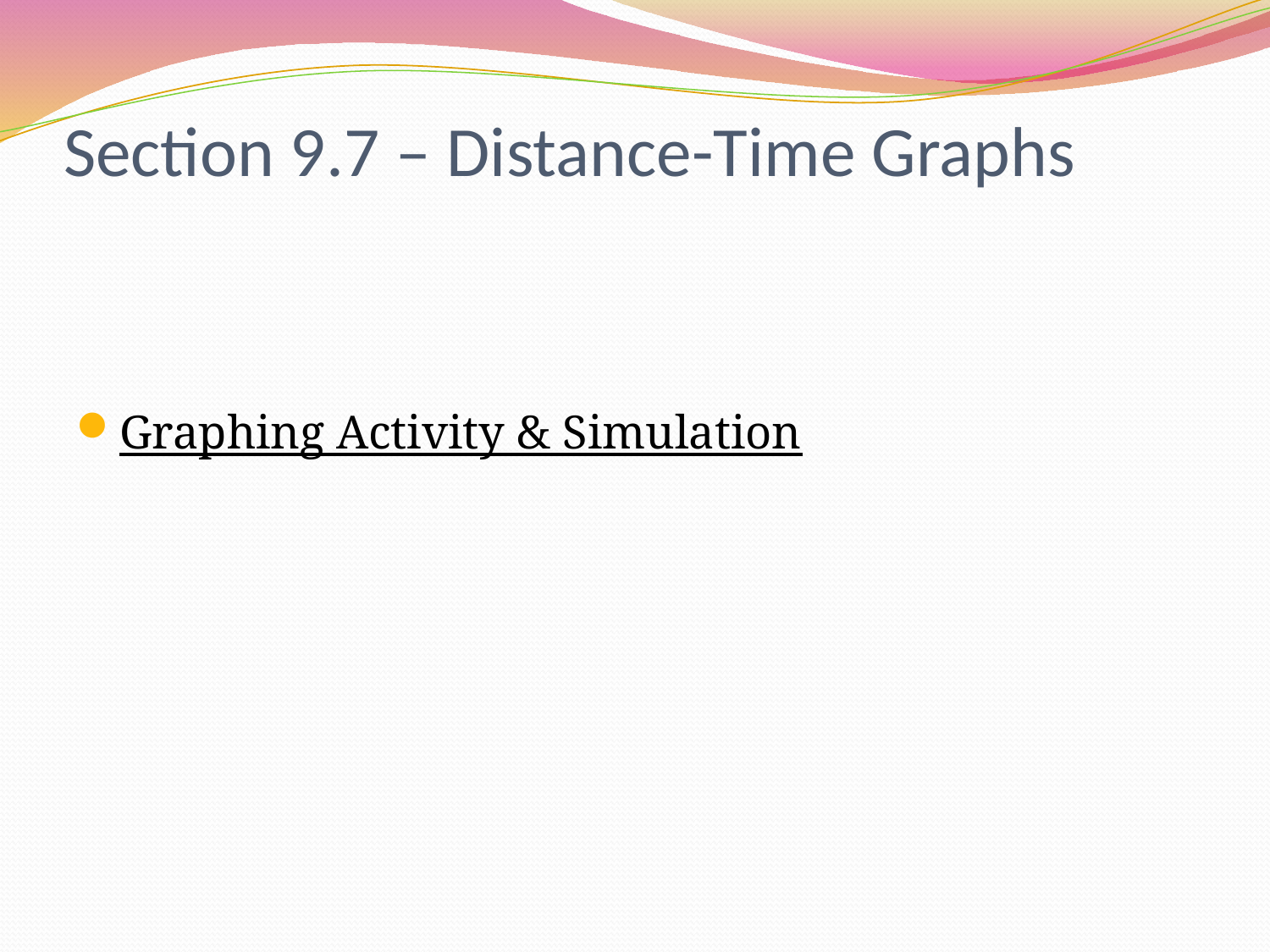

# Section 9.7 – Distance-Time Graphs

Graphing Activity & Simulation